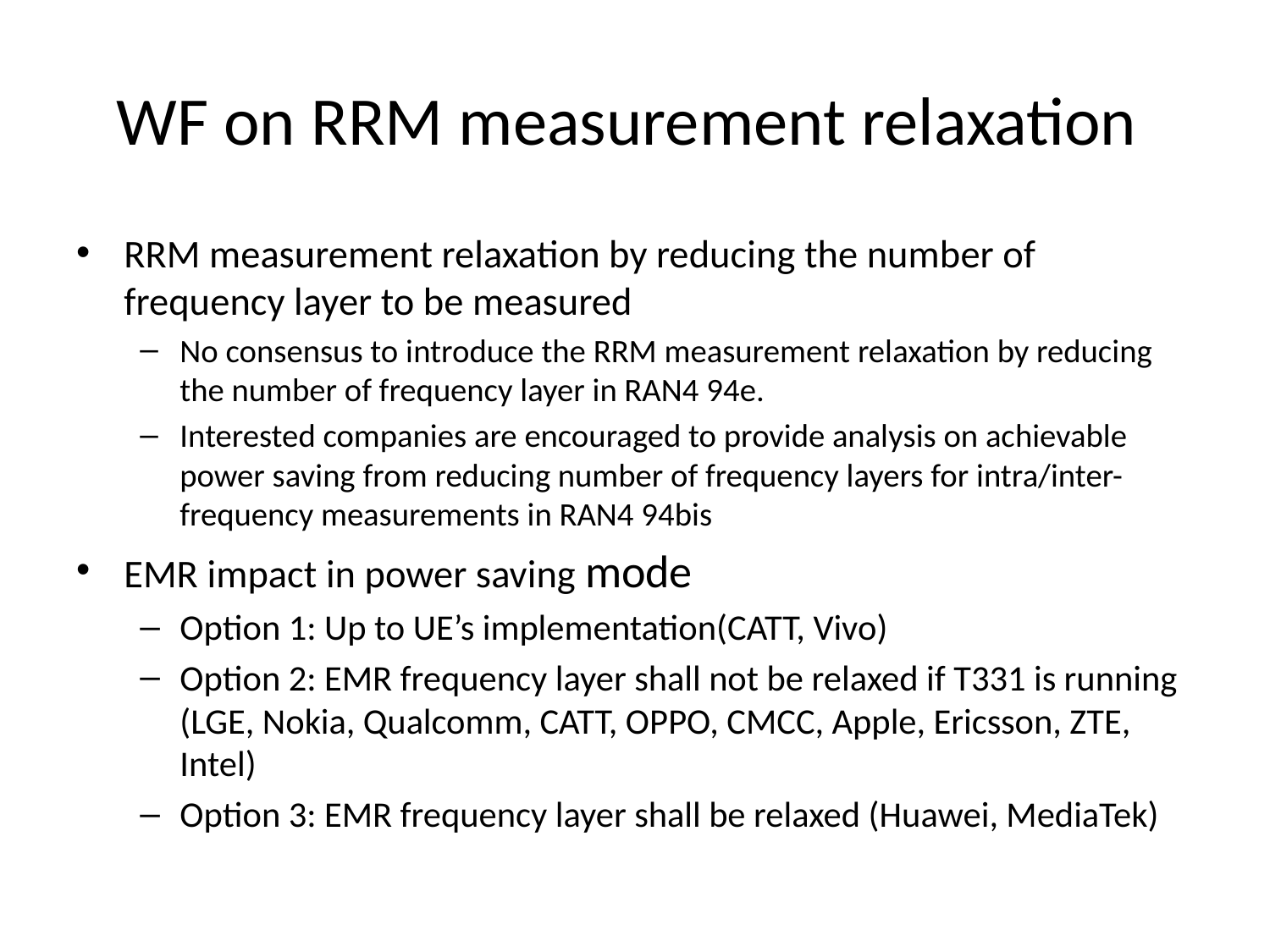

# WF on RRM measurement relaxation
RRM measurement relaxation by reducing the number of frequency layer to be measured
No consensus to introduce the RRM measurement relaxation by reducing the number of frequency layer in RAN4 94e.
Interested companies are encouraged to provide analysis on achievable power saving from reducing number of frequency layers for intra/inter-frequency measurements in RAN4 94bis
EMR impact in power saving mode
Option 1: Up to UE’s implementation(CATT, Vivo)
Option 2: EMR frequency layer shall not be relaxed if T331 is running (LGE, Nokia, Qualcomm, CATT, OPPO, CMCC, Apple, Ericsson, ZTE, Intel)
Option 3: EMR frequency layer shall be relaxed (Huawei, MediaTek)